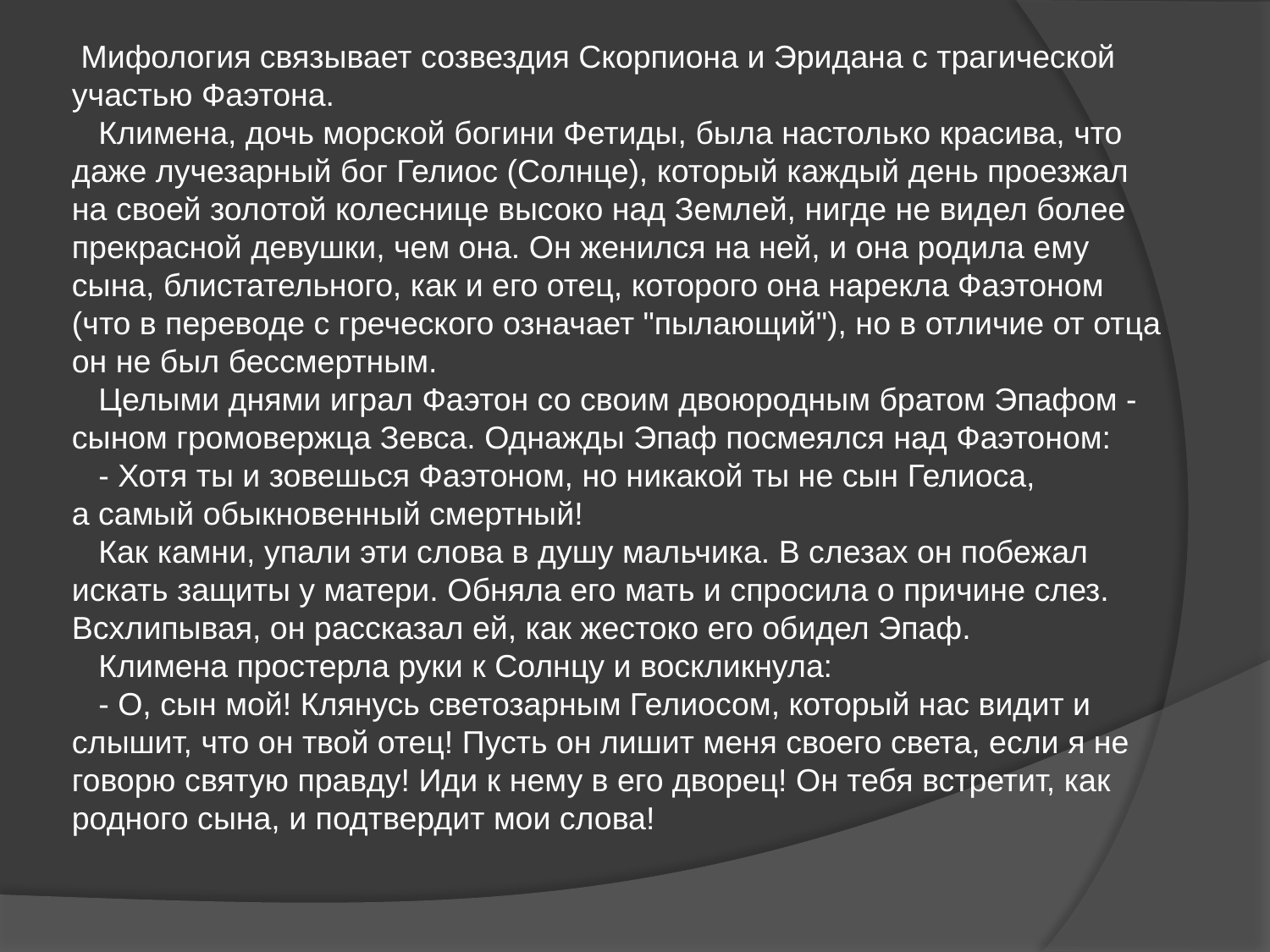

Мифология связывает созвездия Скорпиона и Эридана с трагической участью Фаэтона.
   Климена, дочь морской богини Фетиды, была настолько красива, что даже лучезарный бог Гелиос (Солнце), который каждый день проезжал на своей золотой колеснице высоко над Землей, нигде не видел более прекрасной девушки, чем она. Он женился на ней, и она родила ему сына, блистательного, как и его отец, которого она нарекла Фаэтоном (что в переводе с греческого означает "пылающий"), но в отличие от отца он не был бессмертным.
   Целыми днями играл Фаэтон со своим двоюродным братом Эпафом - сыном громовержца Зевса. Однажды Эпаф посмеялся над Фаэтоном:
   - Хотя ты и зовешься Фаэтоном, но никакой ты не сын Гелиоса,
а самый обыкновенный смертный!
   Как камни, упали эти слова в душу мальчика. В слезах он побежал искать защиты у матери. Обняла его мать и спросила о причине слез. Всхлипывая, он рассказал ей, как жестоко его обидел Эпаф.
   Климена простерла руки к Солнцу и воскликнула:
   - О, сын мой! Клянусь светозарным Гелиосом, который нас видит и слышит, что он твой отец! Пусть он лишит меня своего света, если я не говорю святую правду! Иди к нему в его дворец! Он тебя встретит, как родного сына, и подтвердит мои слова!